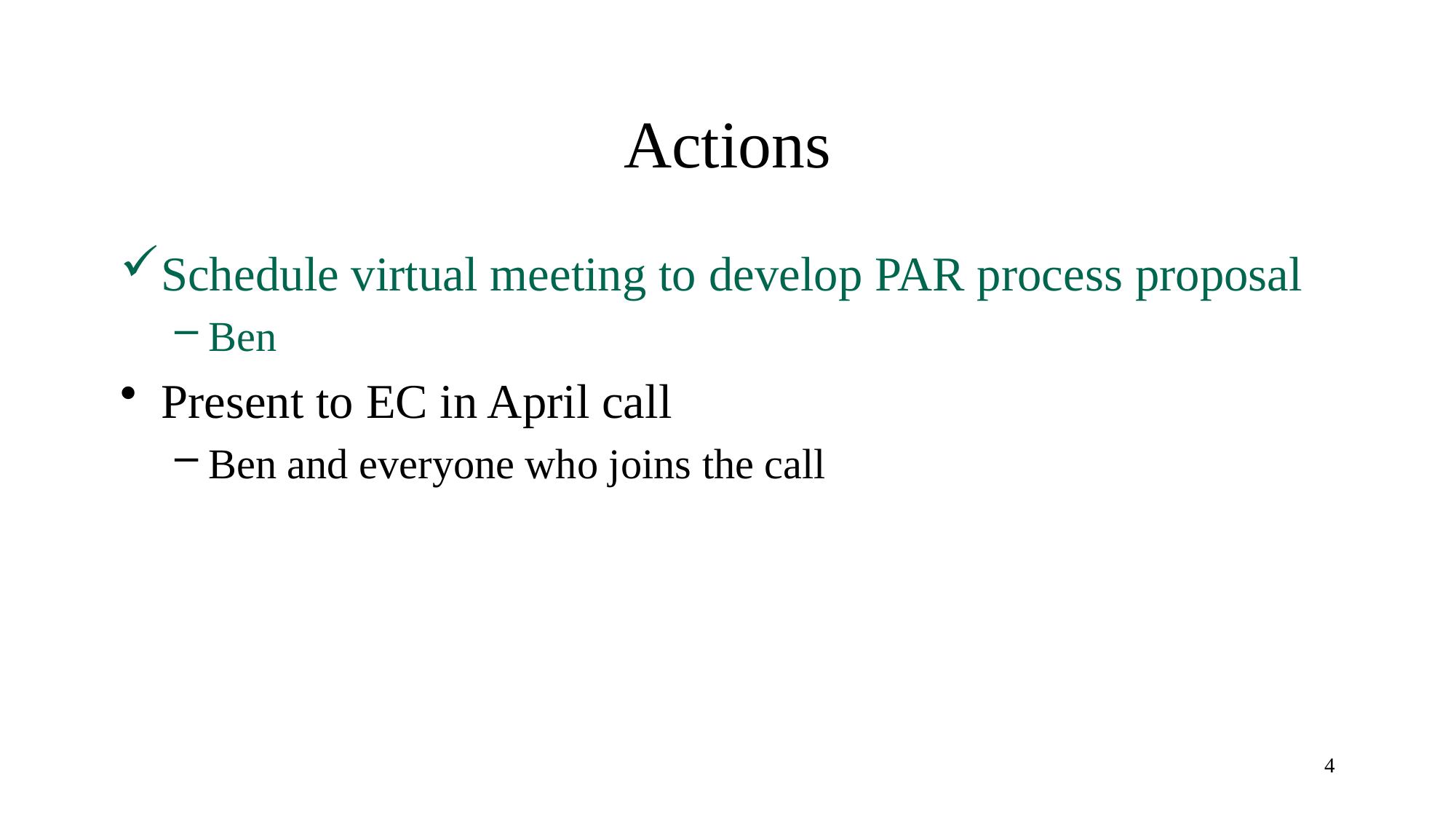

# Actions
Schedule virtual meeting to develop PAR process proposal
Ben
Present to EC in April call
Ben and everyone who joins the call
4